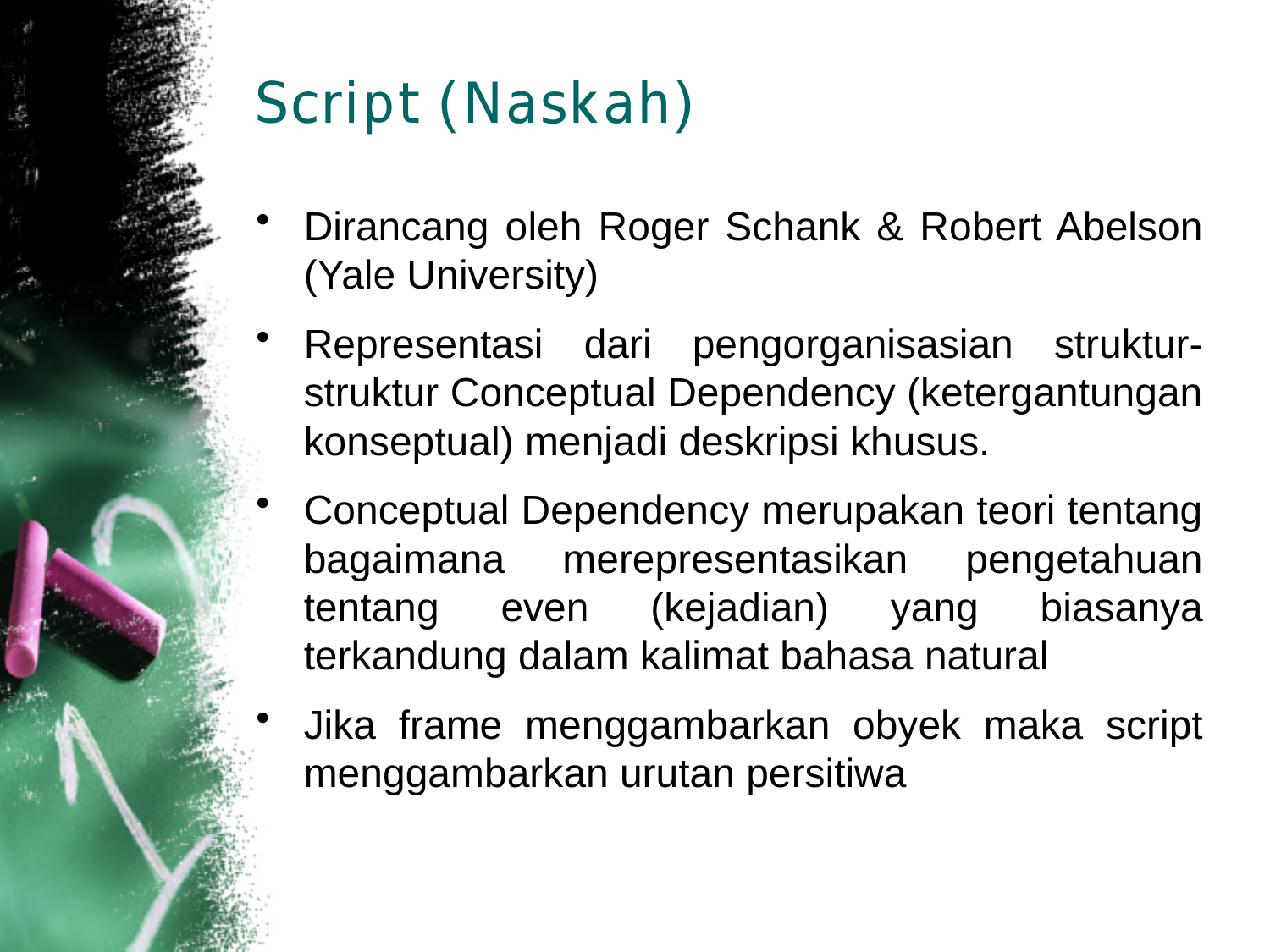

# Script (Naskah)
Dirancang oleh Roger Schank & Robert Abelson (Yale University)
Representasi dari pengorganisasian struktur-struktur Conceptual Dependency (ketergantungan konseptual) menjadi deskripsi khusus.
Conceptual Dependency merupakan teori tentang bagaimana merepresentasikan pengetahuan tentang even (kejadian) yang biasanya terkandung dalam kalimat bahasa natural
Jika frame menggambarkan obyek maka script menggambarkan urutan persitiwa